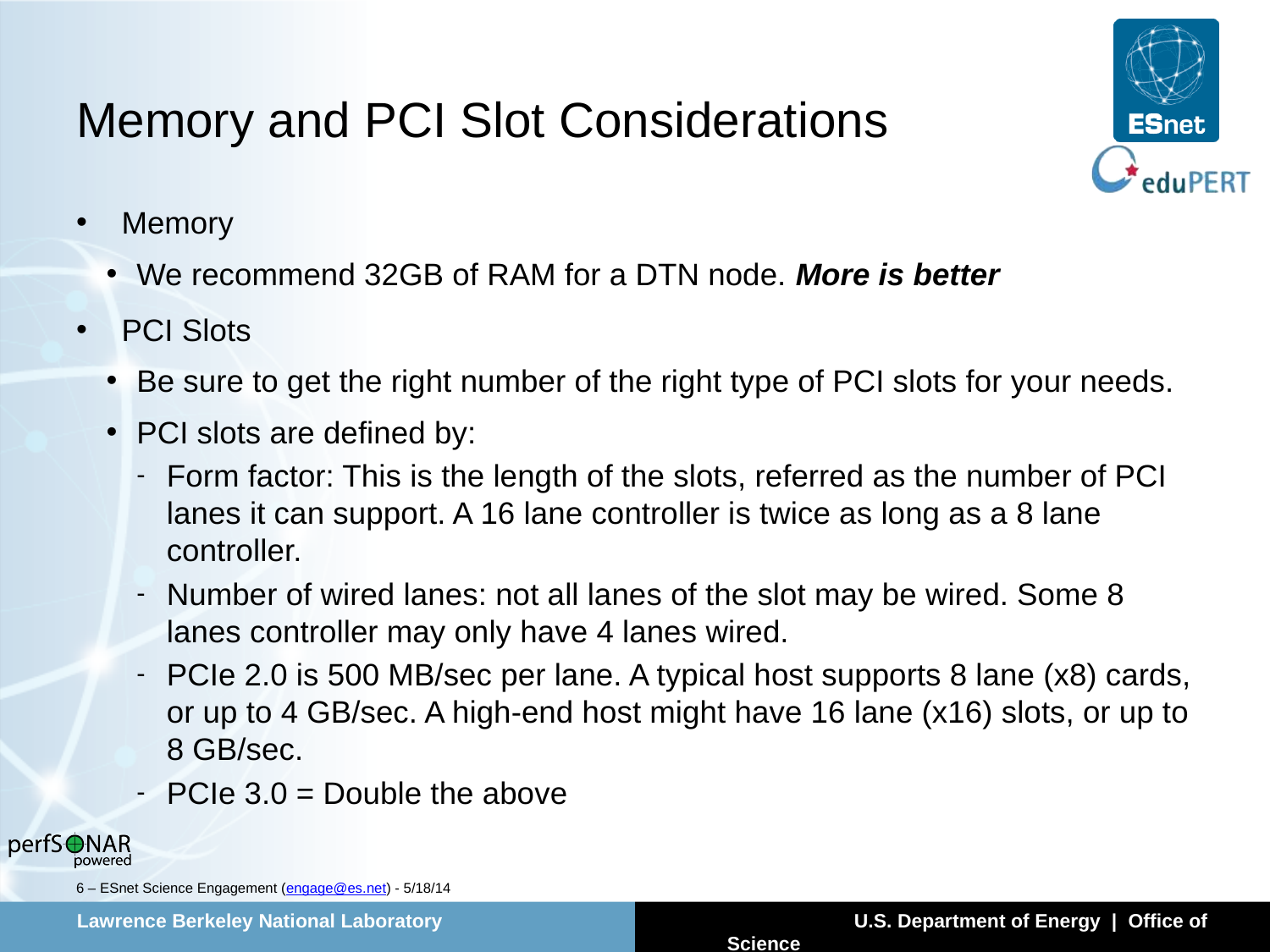

# Memory and PCI Slot Considerations
Memory
We recommend 32GB of RAM for a DTN node. More is better
PCI Slots
Be sure to get the right number of the right type of PCI slots for your needs.
PCI slots are defined by:
Form factor: This is the length of the slots, referred as the number of PCI lanes it can support. A 16 lane controller is twice as long as a 8 lane controller.
Number of wired lanes: not all lanes of the slot may be wired. Some 8 lanes controller may only have 4 lanes wired.
PCIe 2.0 is 500 MB/sec per lane. A typical host supports 8 lane (x8) cards, or up to 4 GB/sec. A high-end host might have 16 lane (x16) slots, or up to 8 GB/sec.
PCIe 3.0 = Double the above
6 – ESnet Science Engagement (engage@es.net) - 5/18/14